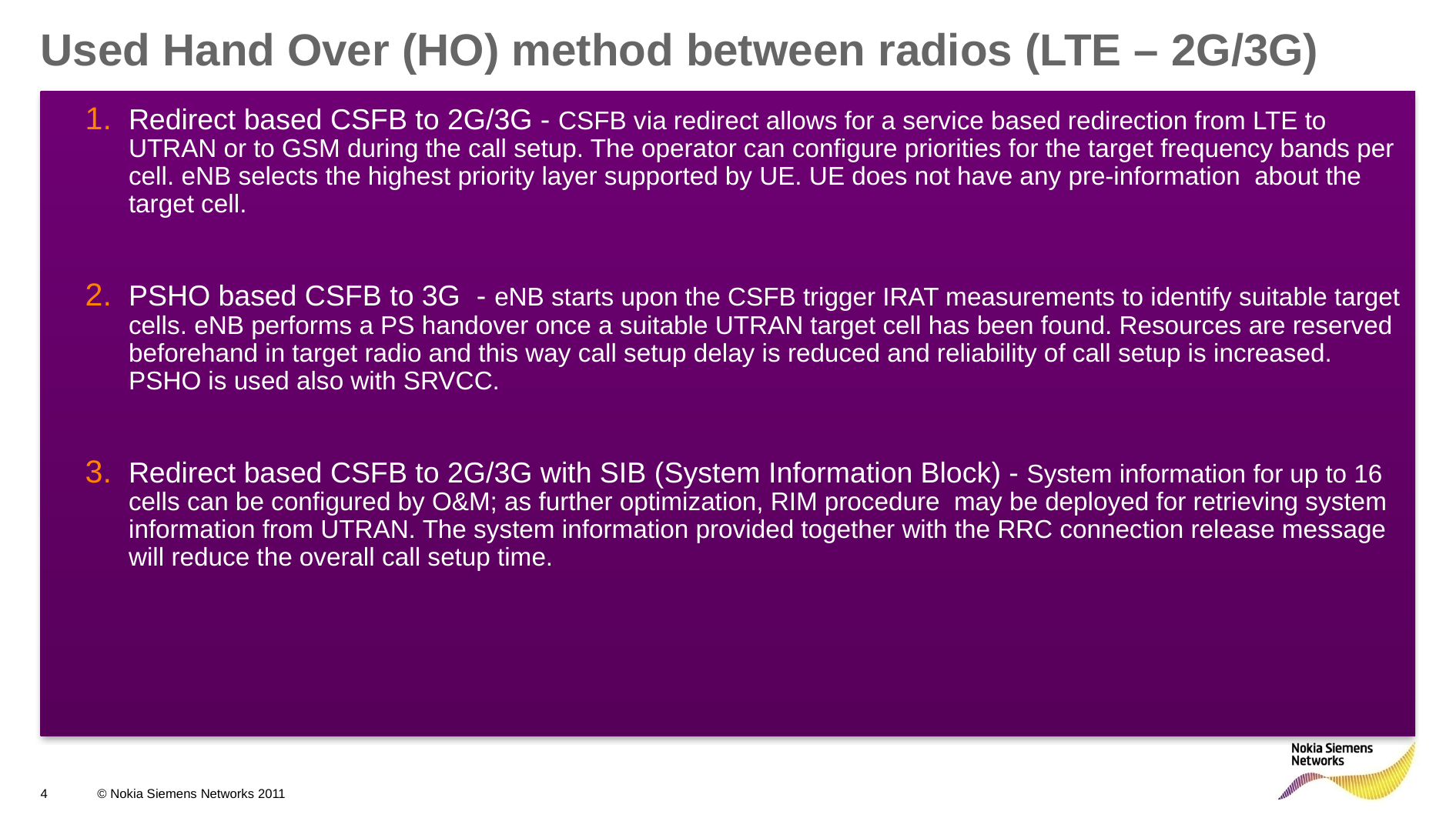

# Used Hand Over (HO) method between radios (LTE – 2G/3G)
Redirect based CSFB to 2G/3G - CSFB via redirect allows for a service based redirection from LTE to UTRAN or to GSM during the call setup. The operator can configure priorities for the target frequency bands per cell. eNB selects the highest priority layer supported by UE. UE does not have any pre-information  about the target cell.

PSHO based CSFB to 3G  - eNB starts upon the CSFB trigger IRAT measurements to identify suitable target cells. eNB performs a PS handover once a suitable UTRAN target cell has been found. Resources are reserved beforehand in target radio and this way call setup delay is reduced and reliability of call setup is increased. PSHO is used also with SRVCC.

Redirect based CSFB to 2G/3G with SIB (System Information Block) - System information for up to 16 cells can be configured by O&M; as further optimization, RIM procedure  may be deployed for retrieving system information from UTRAN. The system information provided together with the RRC connection release message will reduce the overall call setup time.